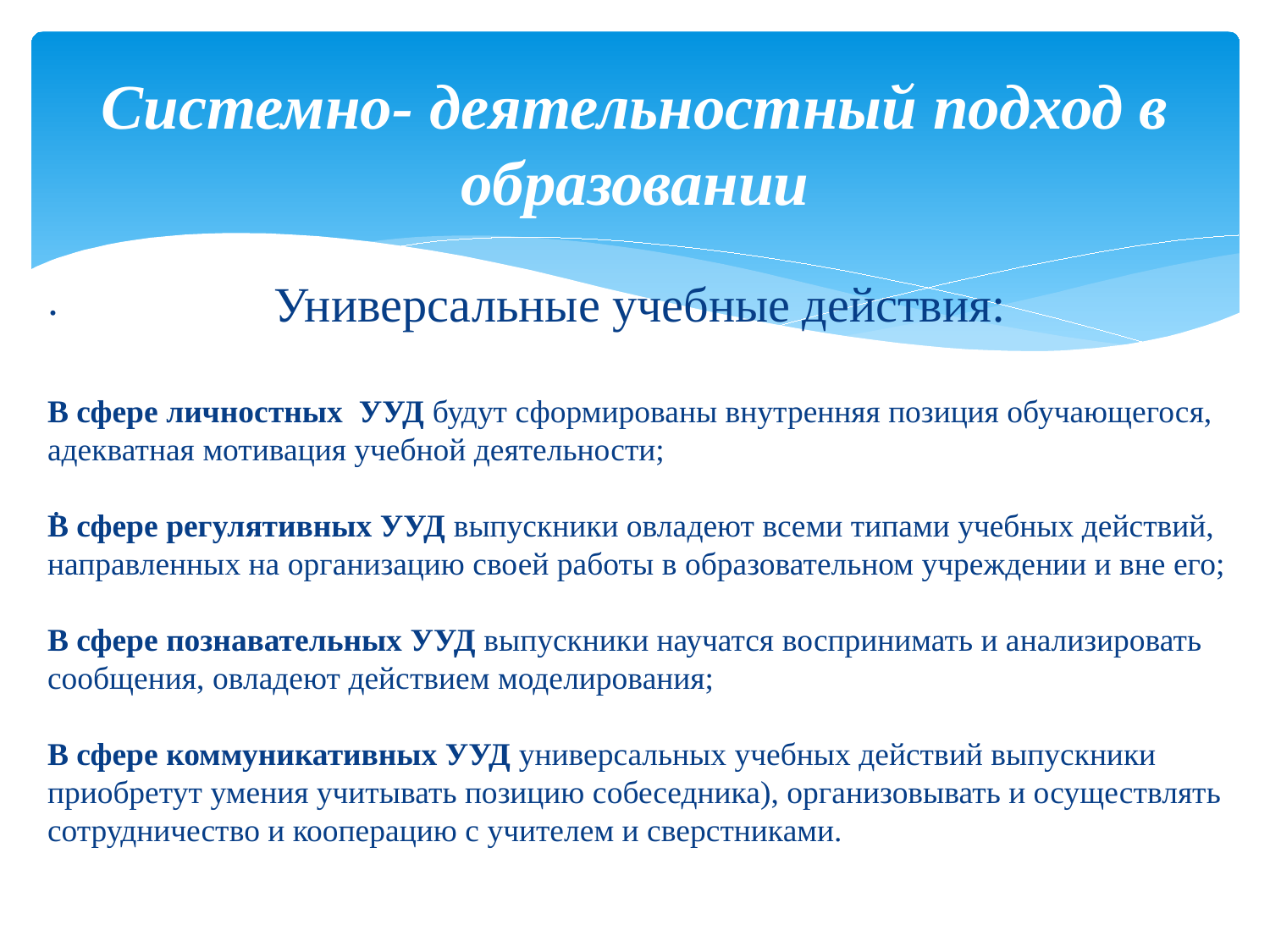

# Системно- деятельностный подход в образовании
.
Универсальные учебные действия:

В сфере личностных  УУД будут сформированы внутренняя позиция обучающегося, адекватная мотивация учебной деятельности;

В сфере регулятивных УУД выпускники овладеют всеми типами учебных действий, направленных на организацию своей работы в образовательном учреждении и вне его;

В сфере познавательных УУД выпускники научатся воспринимать и анализировать сообщения, овладеют действием моделирования;

В сфере коммуникативных УУД универсальных учебных действий выпускники приобретут умения учитывать позицию собеседника), организовывать и осуществлять сотрудничество и кооперацию с учителем и сверстниками.

.